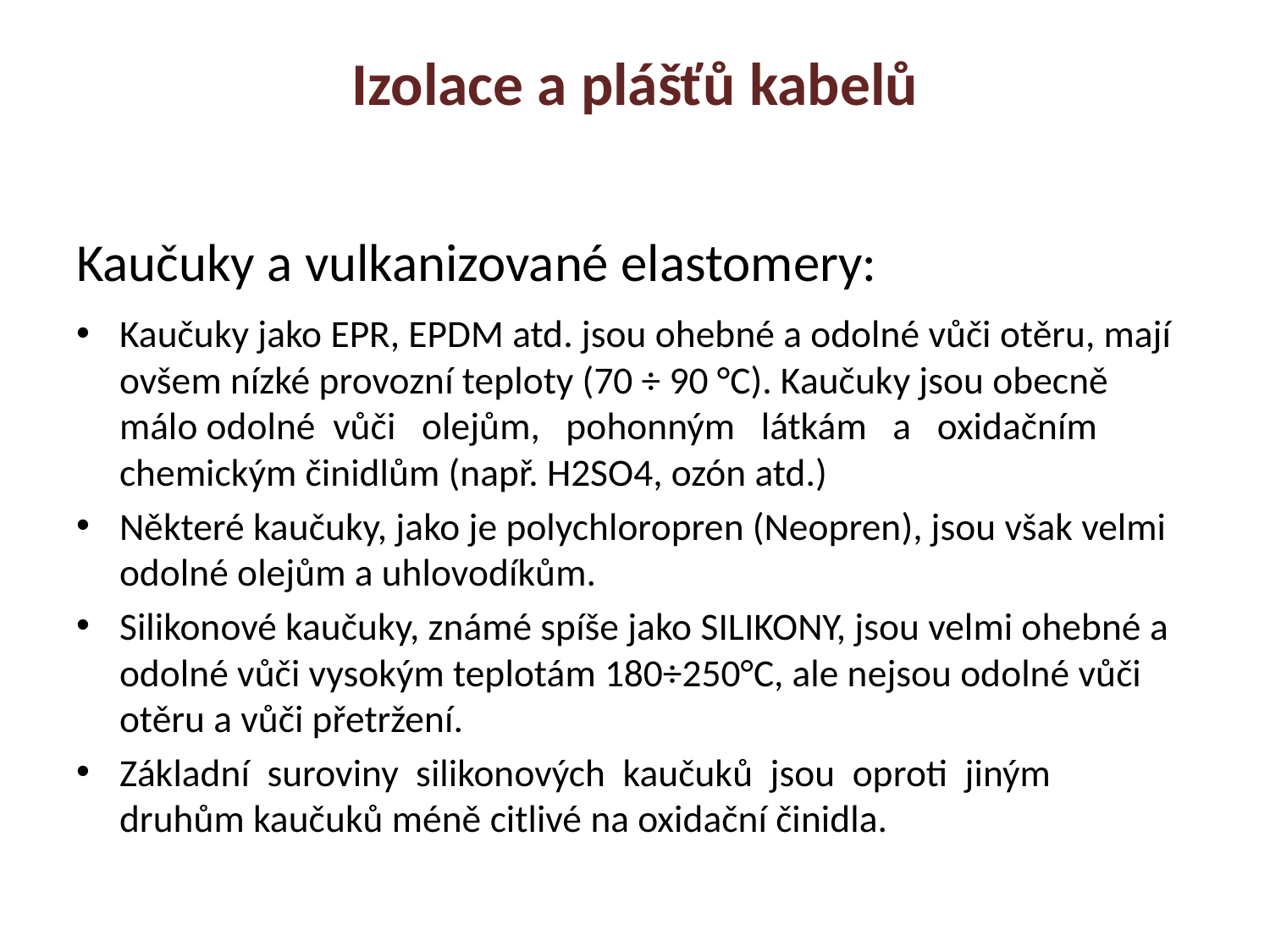

# Izolace a plášťů kabelů
Kaučuky a vulkanizované elastomery:
Kaučuky jako EPR, EPDM atd. jsou ohebné a odolné vůči otěru, mají ovšem nízké provozní teploty (70 ÷ 90 °C). Kaučuky jsou obecně málo odolné  vůči   olejům,   pohonným   látkám   a   oxidačním   chemickým činidlům (např. H2SO4, ozón atd.)
Některé kaučuky, jako je polychloropren (Neopren), jsou však velmi odolné olejům a uhlovodíkům.
Silikonové kaučuky, známé spíše jako SILIKONY, jsou velmi ohebné a odolné vůči vysokým teplotám 180÷250°C, ale nejsou odolné vůči otěru a vůči přetržení.
Základní  suroviny  silikonových  kaučuků  jsou  oproti  jiným  druhům kaučuků méně citlivé na oxidační činidla.